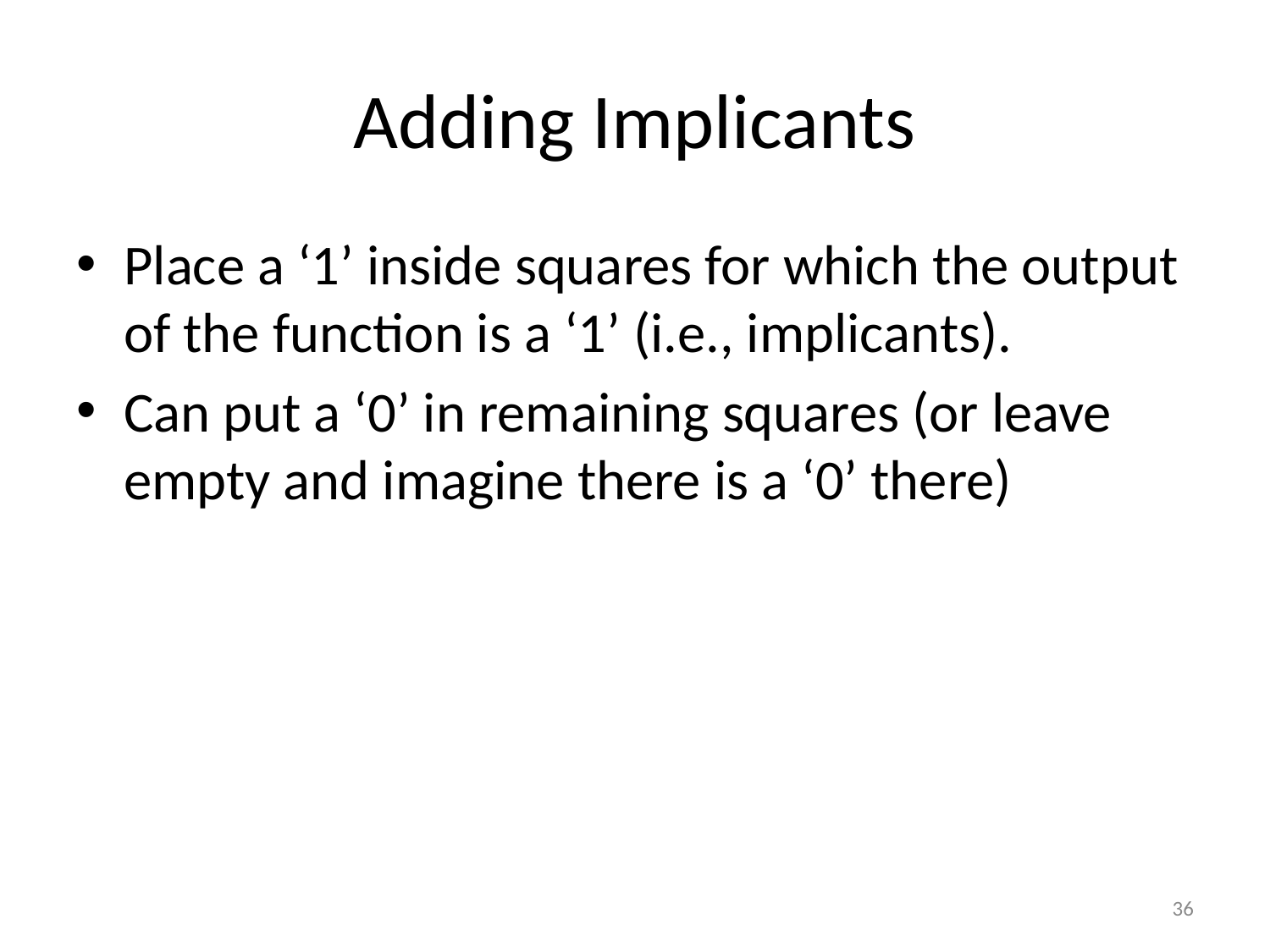

# Adding Implicants
Place a ‘1’ inside squares for which the output of the function is a ‘1’ (i.e., implicants).
Can put a ‘0’ in remaining squares (or leave empty and imagine there is a ‘0’ there)
36